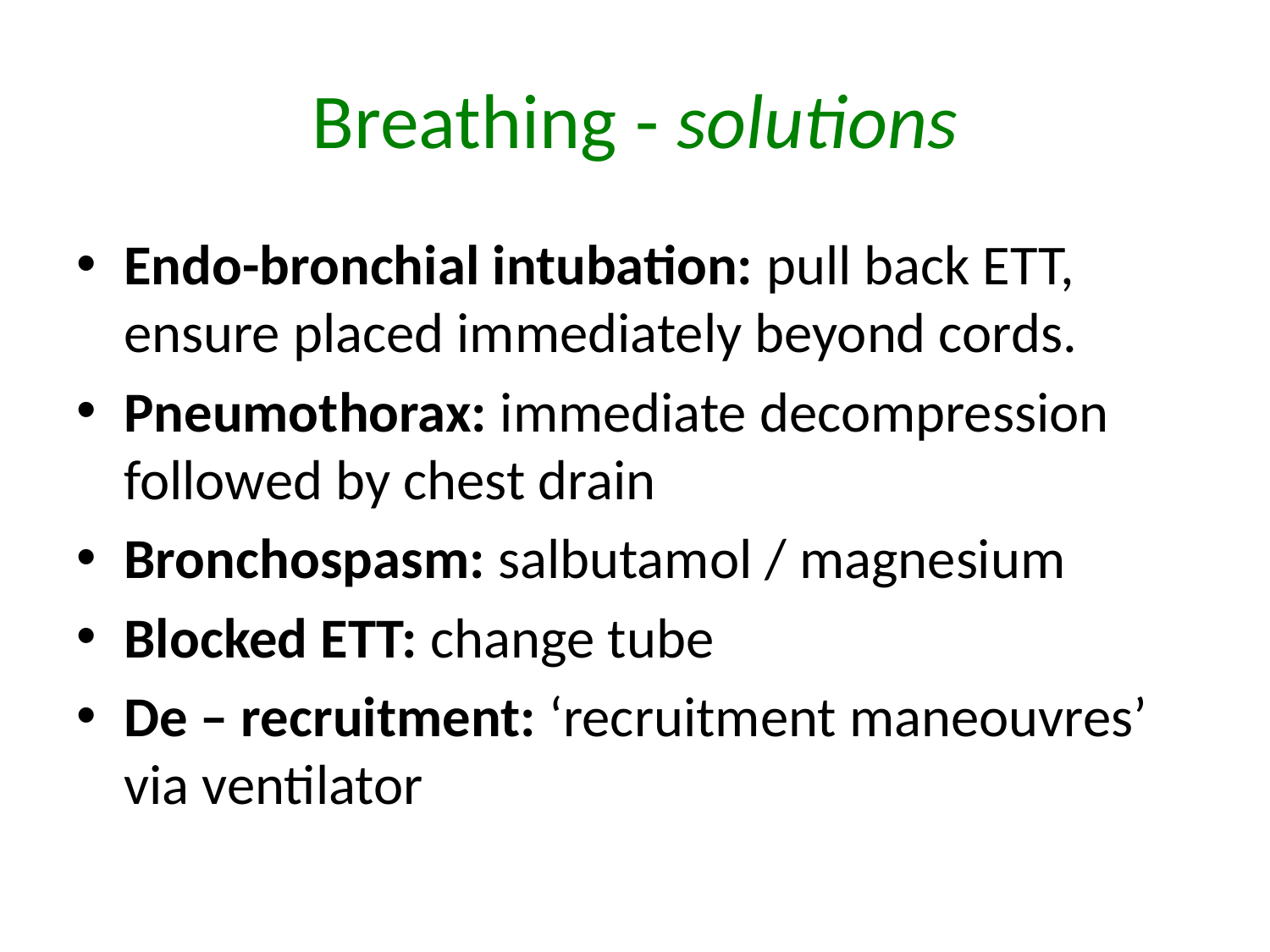

# Breathing - solutions
Endo-bronchial intubation: pull back ETT, ensure placed immediately beyond cords.
Pneumothorax: immediate decompression followed by chest drain
Bronchospasm: salbutamol / magnesium
Blocked ETT: change tube
De – recruitment: ‘recruitment maneouvres’ via ventilator